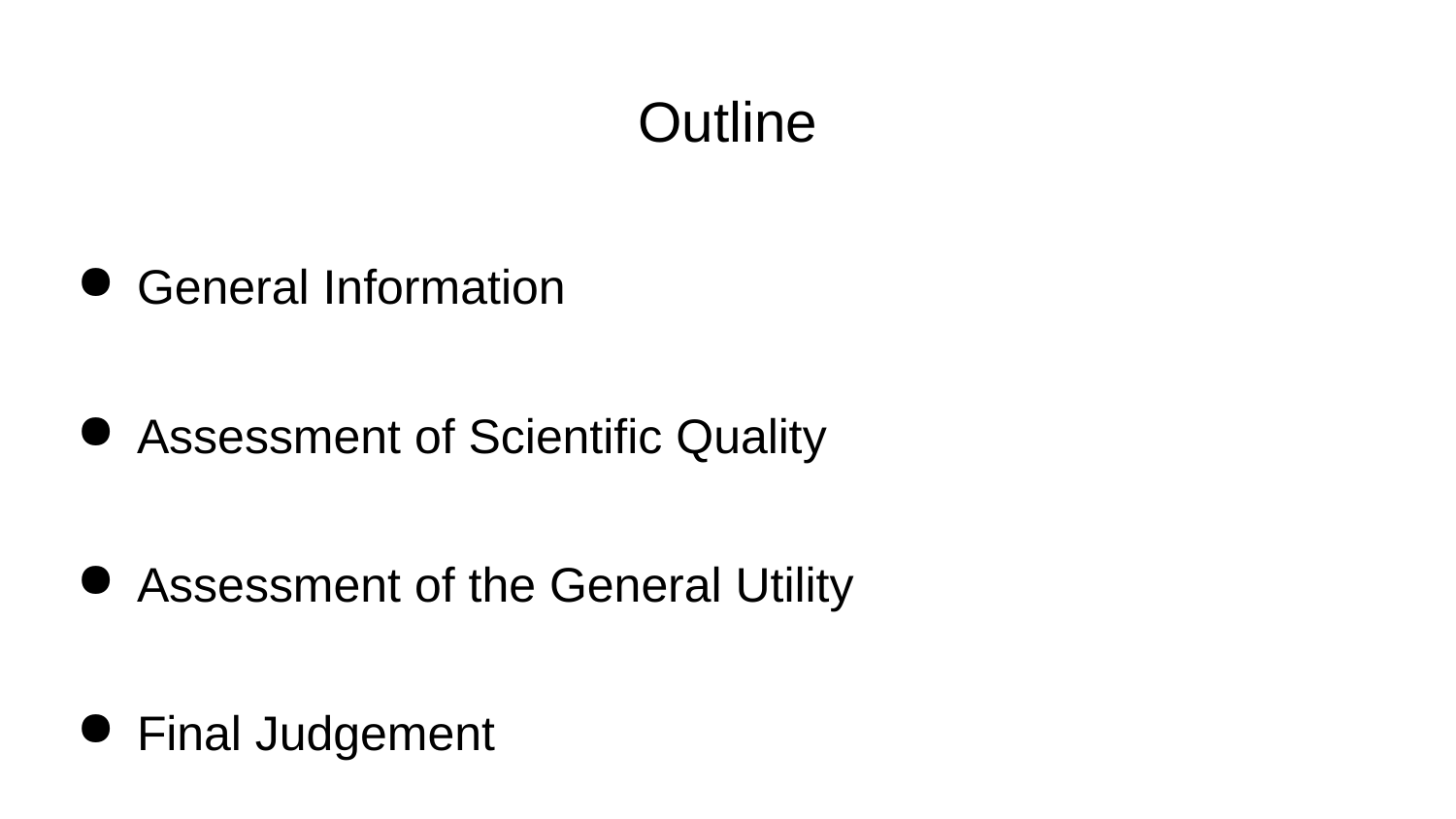

# Outline
General Information
Assessment of Scientific Quality
Assessment of the General Utility
Final Judgement